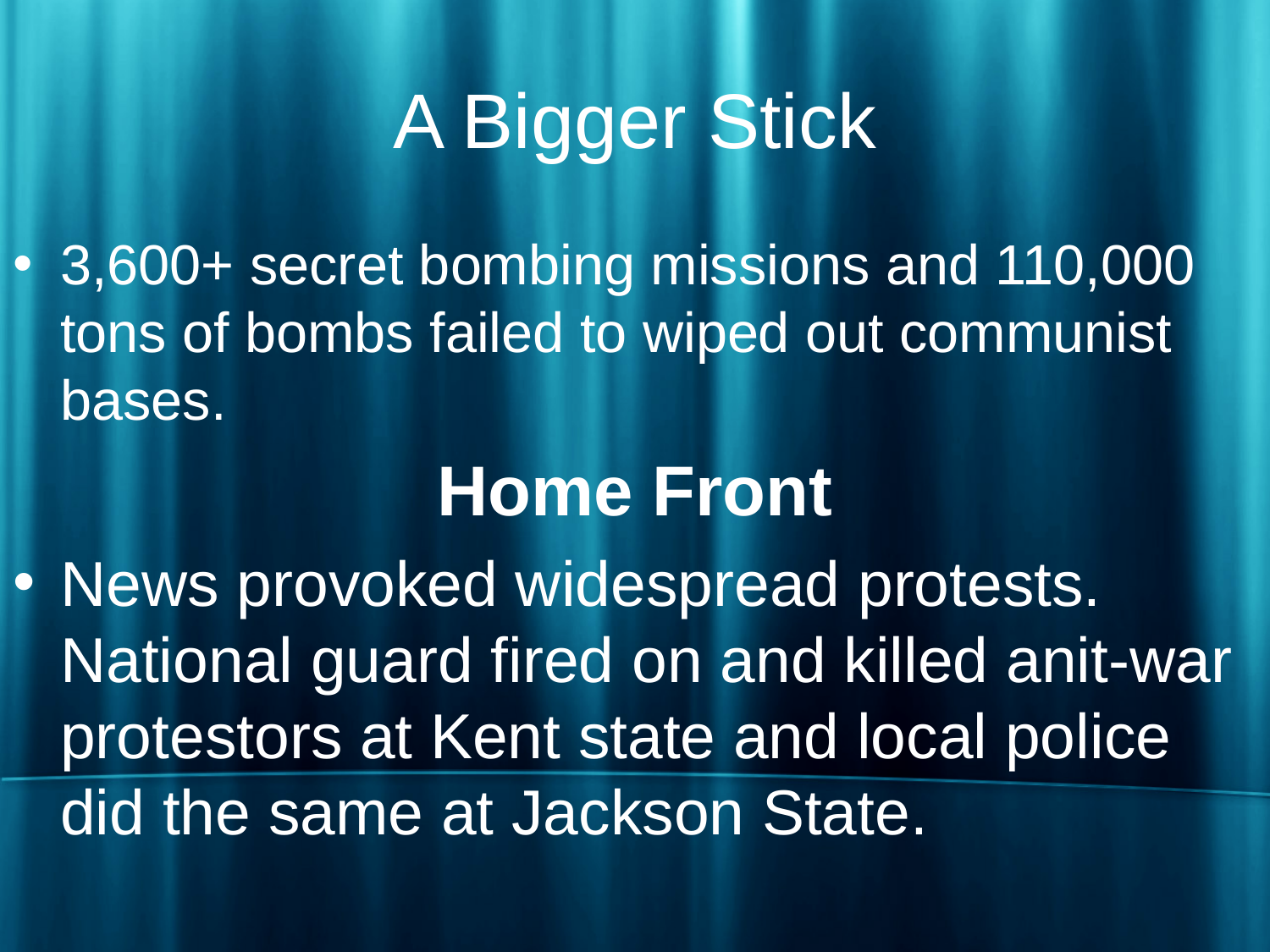

# A Bigger Stick
3,600+ secret bombing missions and 110,000 tons of bombs failed to wiped out communist bases.
Home Front
News provoked widespread protests. National guard fired on and killed anit-war protestors at Kent state and local police did the same at Jackson State.